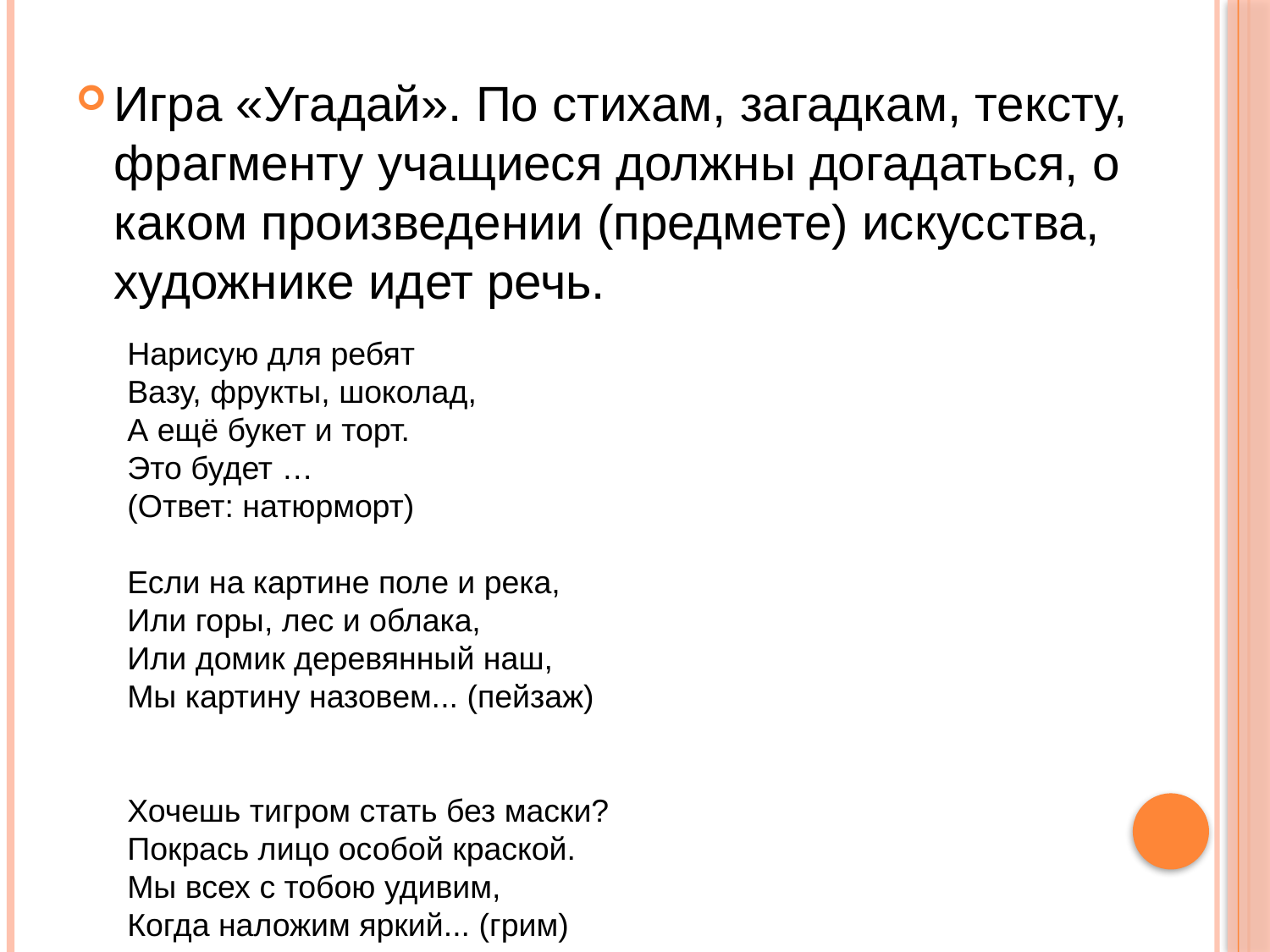

Игра «Угадай». По стихам, загадкам, тексту, фрагменту учащиеся должны догадаться, о каком произведении (предмете) искусства, художнике идет речь.
Нарисую для ребят
Вазу, фрукты, шоколад,
А ещё букет и торт.
Это будет …
(Ответ: натюрморт)

Если на картине поле и река,
Или горы, лес и облака,
Или домик деревянный наш,
Мы картину назовем... (пейзаж)

Хочешь тигром стать без маски?
Покрась лицо особой краской.
Мы всех с тобою удивим,
Когда наложим яркий... (грим)